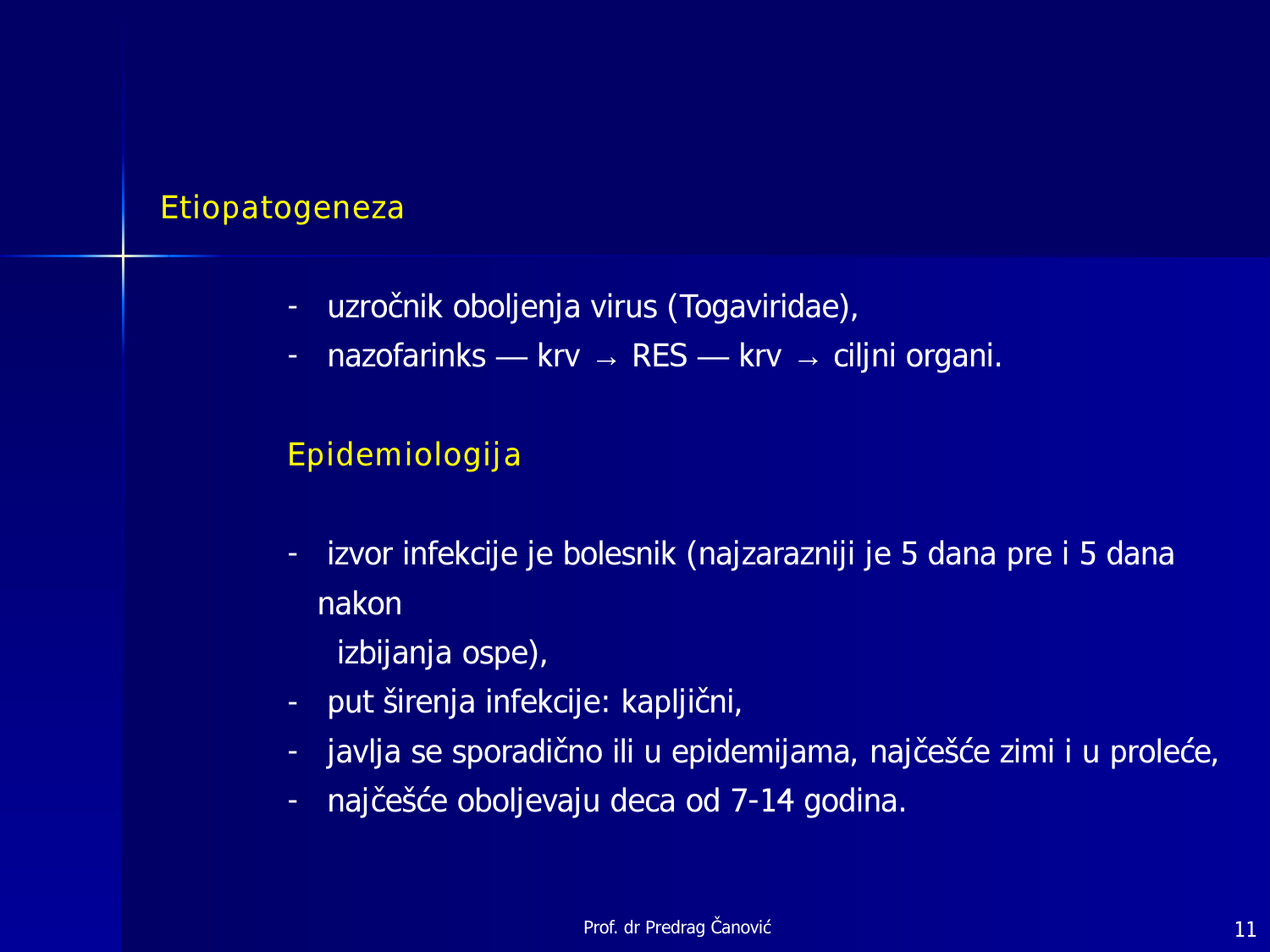

Etiopatogeneza

 uzročnik oboljenja virus (Togaviridae),
 nazofarinks ― krv → RES ― krv → ciljni organi.

Epidemiologija

 izvor infekcije je bolesnik (najzarazniji je 5 dana pre i 5 dana nakon
  izbijanja ospe),
 put širenja infekcije: kapljični,
 javlja se sporadično ili u epidemijama, najčešće zimi i u proleće,
 najčešće oboljevaju deca od 7-14 godina.
Prof. dr Predrag Čanović
11